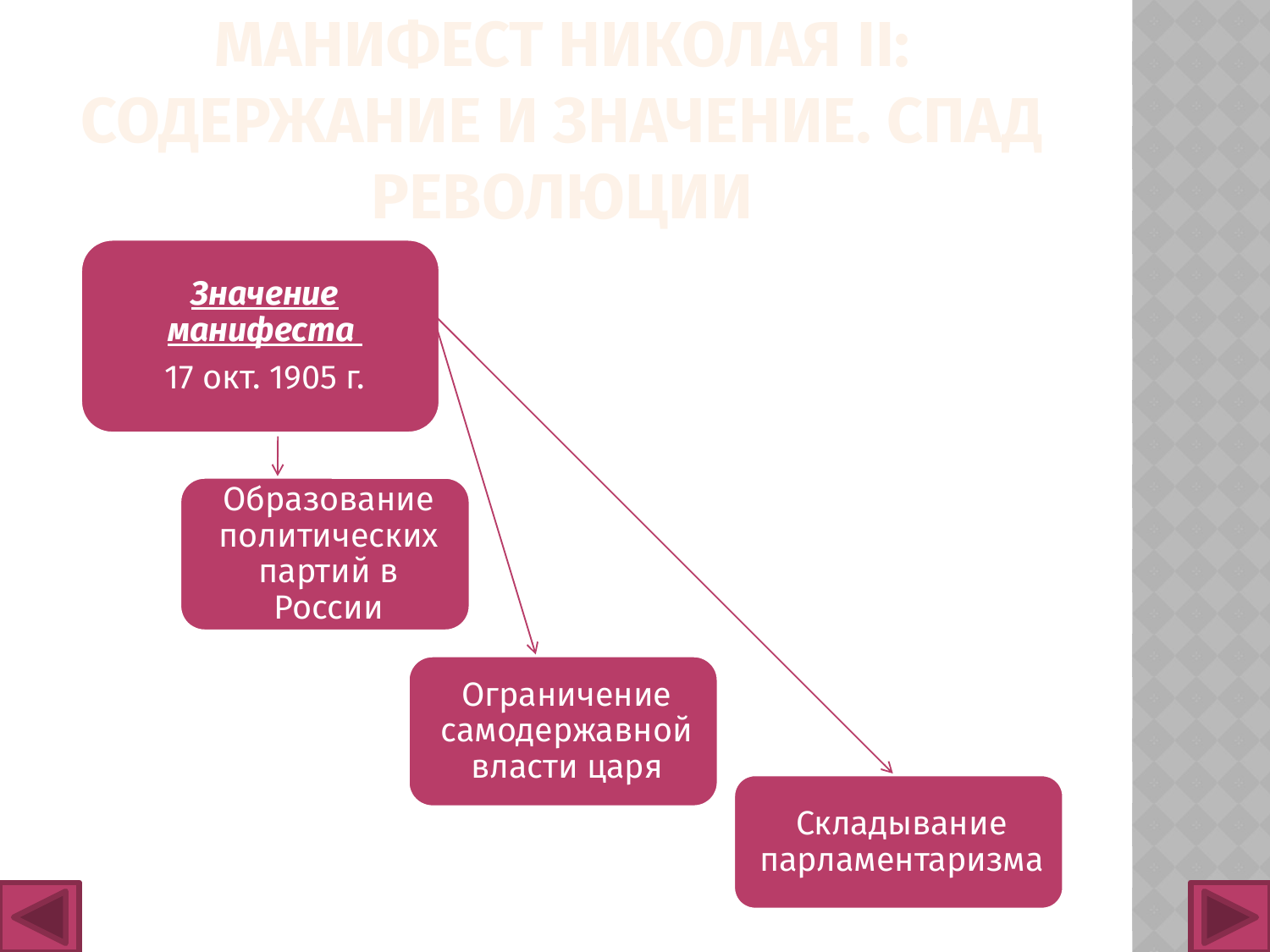

Манифест Николая II: содержание и значение. Спад революции
Значение манифеста
17 окт. 1905 г.
Образование политических партий в России
Ограничение самодержавной власти царя
Складывание парламентаризма